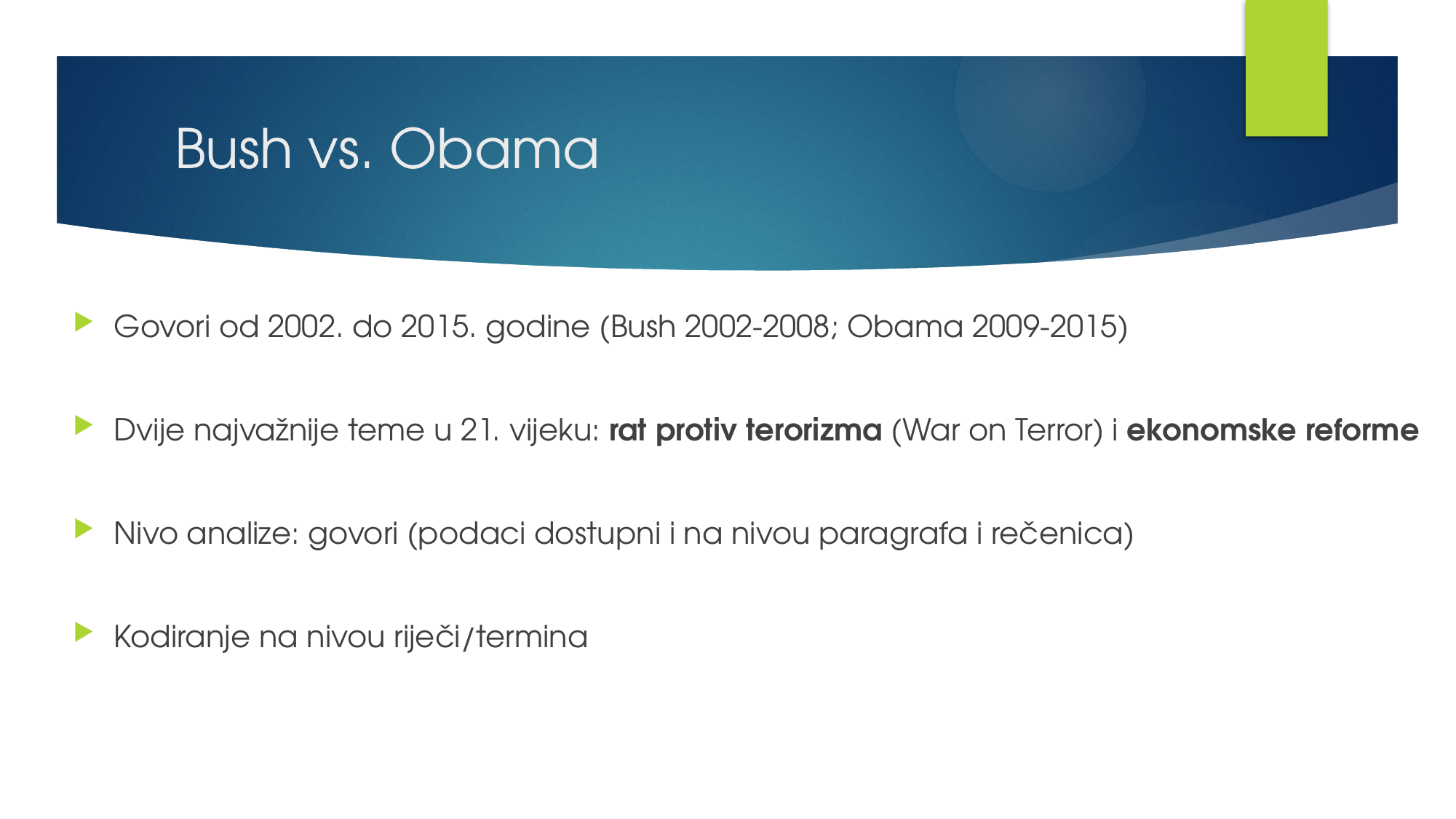

# Bush vs. Obama
Govori od 2002. do 2015. godine (Bush 2002-2008; Obama 2009-2015)

Dvije najvažnije teme u 21. vijeku: rat protiv terorizma (War on Terror) i ekonomske reforme

Nivo analize: govori (podaci dostupni i na nivou paragrafa i rečenica)

Kodiranje na nivou riječi/termina